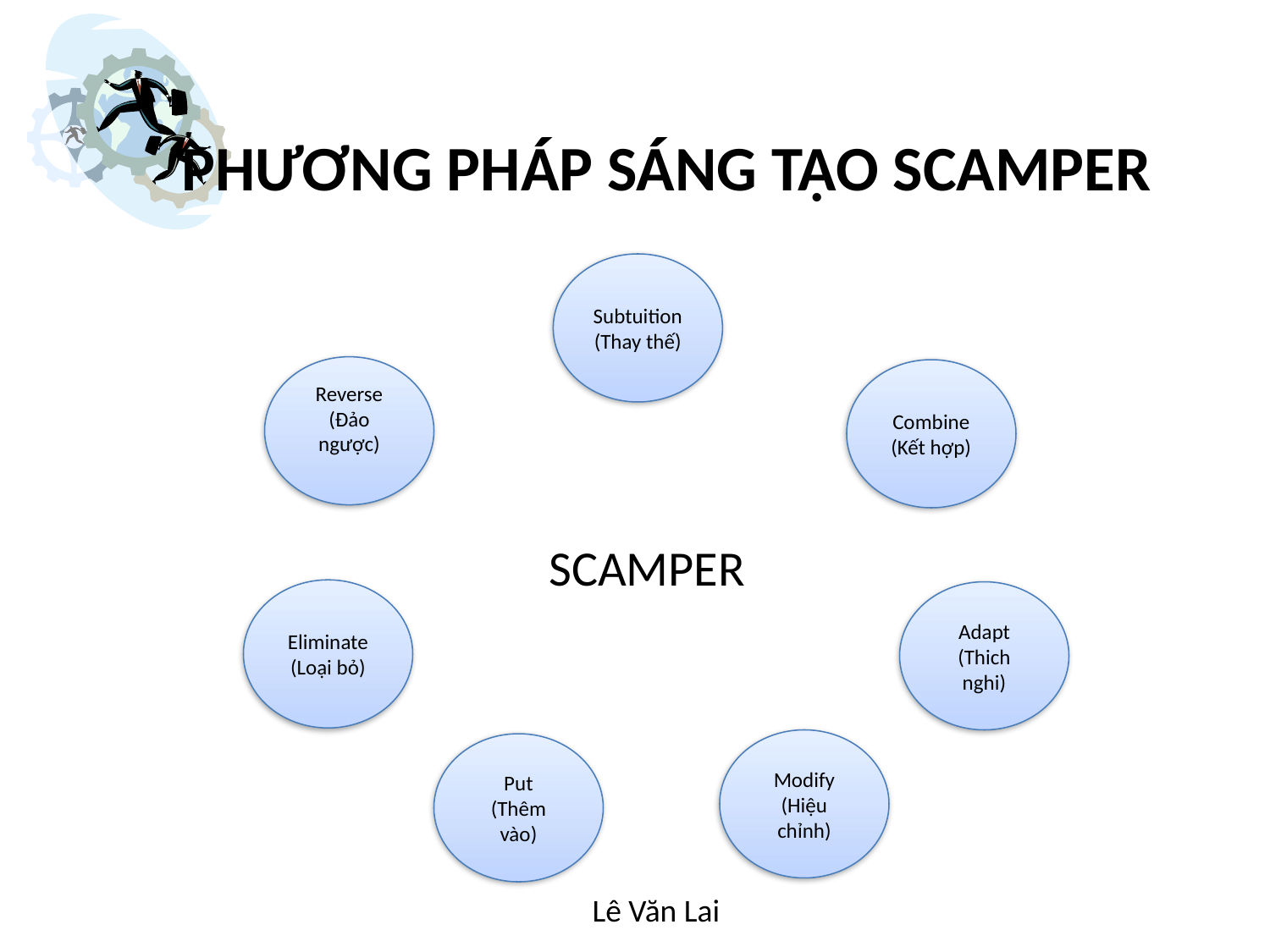

# PHƯƠNG PHÁP SÁNG TẠO SCAMPER
Subtuition
(Thay thế)
Reverse
(Đảo ngược)

Combine
(Kết hợp)
SCAMPER
Eliminate
(Loại bỏ)
Adapt
(Thich nghi)
Modify
(Hiệu chỉnh)
Put
(Thêm vào)